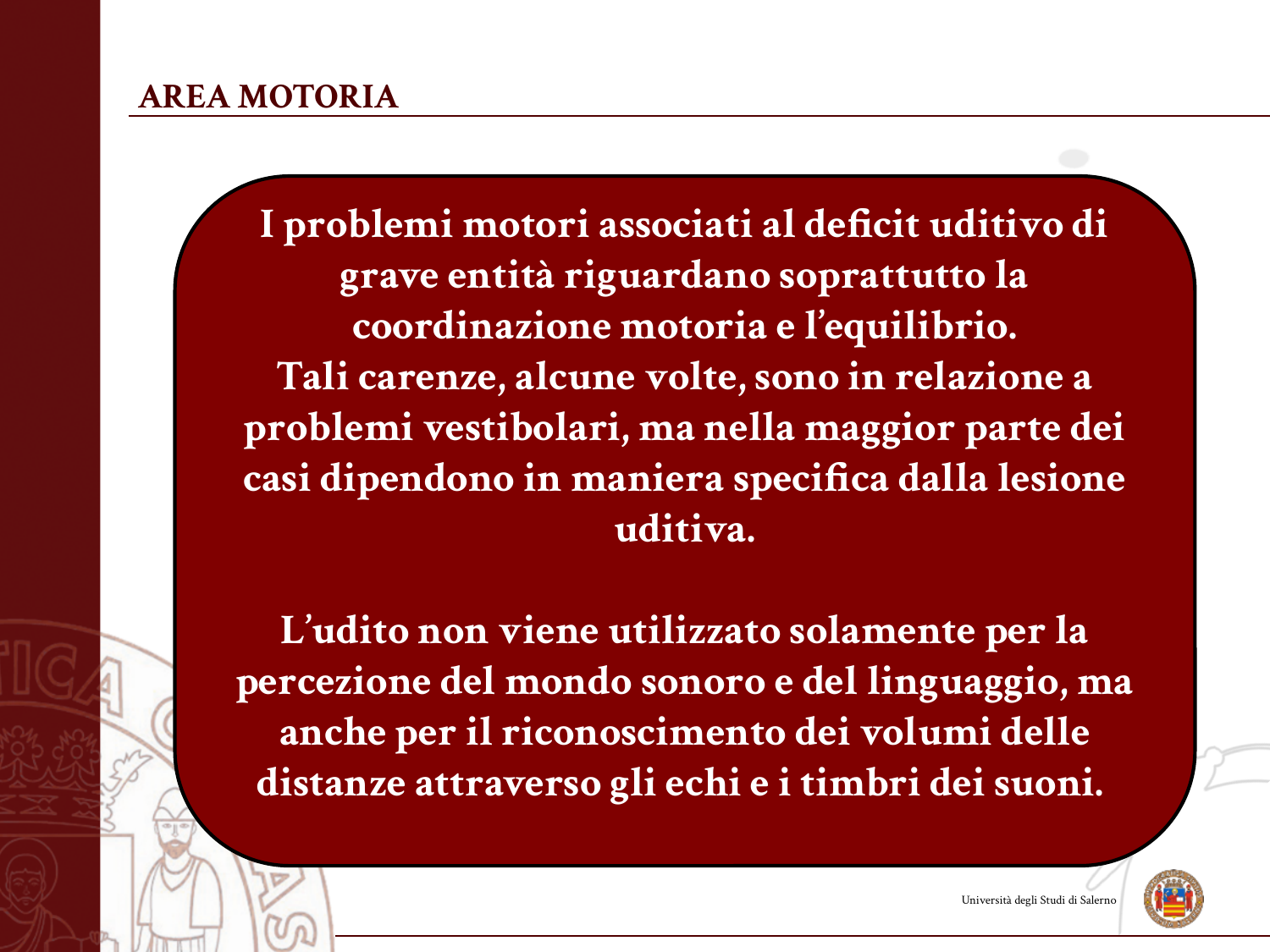

# AREA MOTORIA
I problemi motori associati al deficit uditivo di grave entità riguardano soprattutto la coordinazione motoria e l’equilibrio.
Tali carenze, alcune volte, sono in relazione a problemi vestibolari, ma nella maggior parte dei casi dipendono in maniera specifica dalla lesione uditiva.

L’udito non viene utilizzato solamente per la percezione del mondo sonoro e del linguaggio, ma anche per il riconoscimento dei volumi delle distanze attraverso gli echi e i timbri dei suoni.